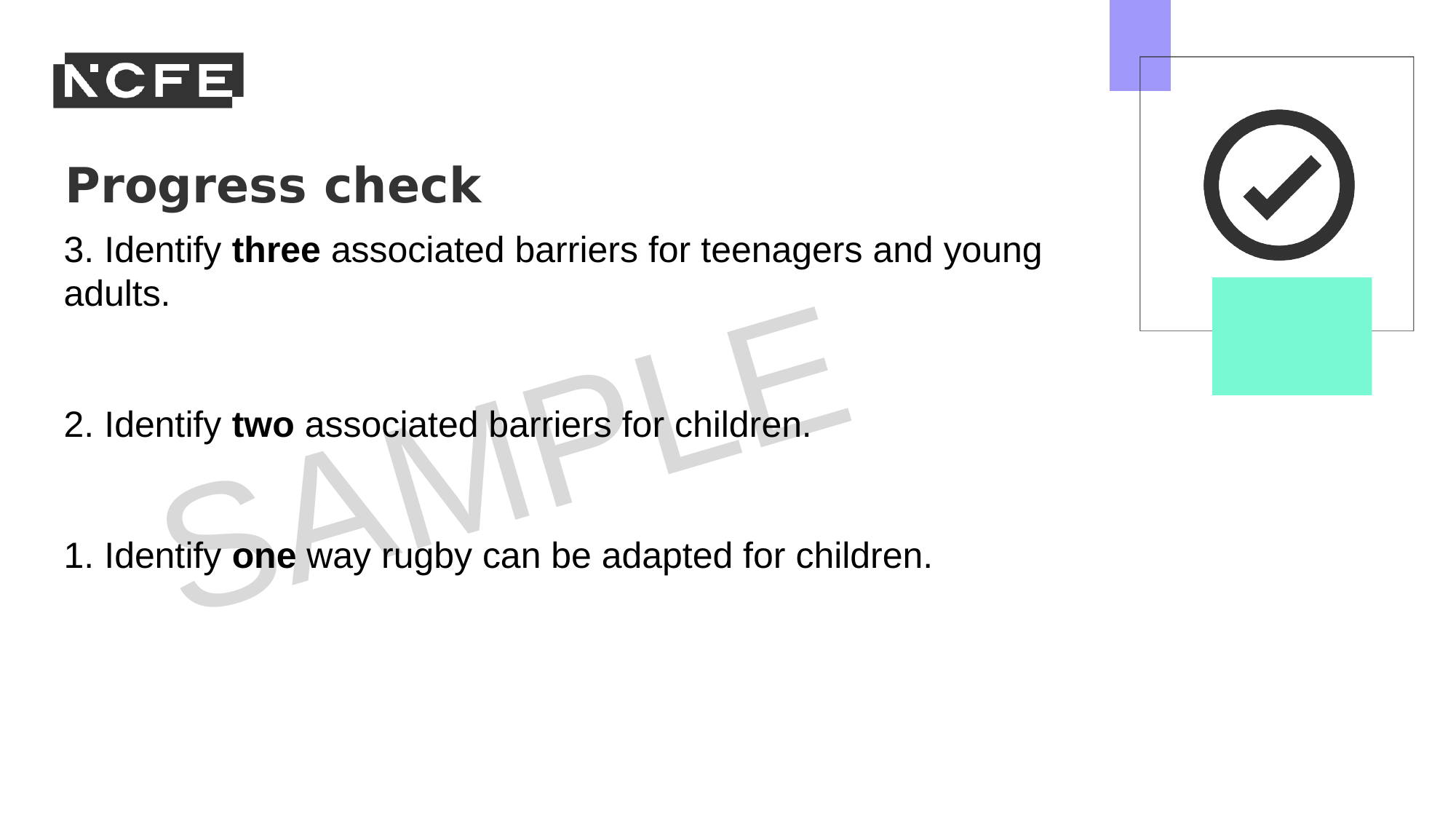

3. Identify three associated barriers for teenagers and young adults.

2. Identify two associated barriers for children.

1. Identify one way rugby can be adapted for children.